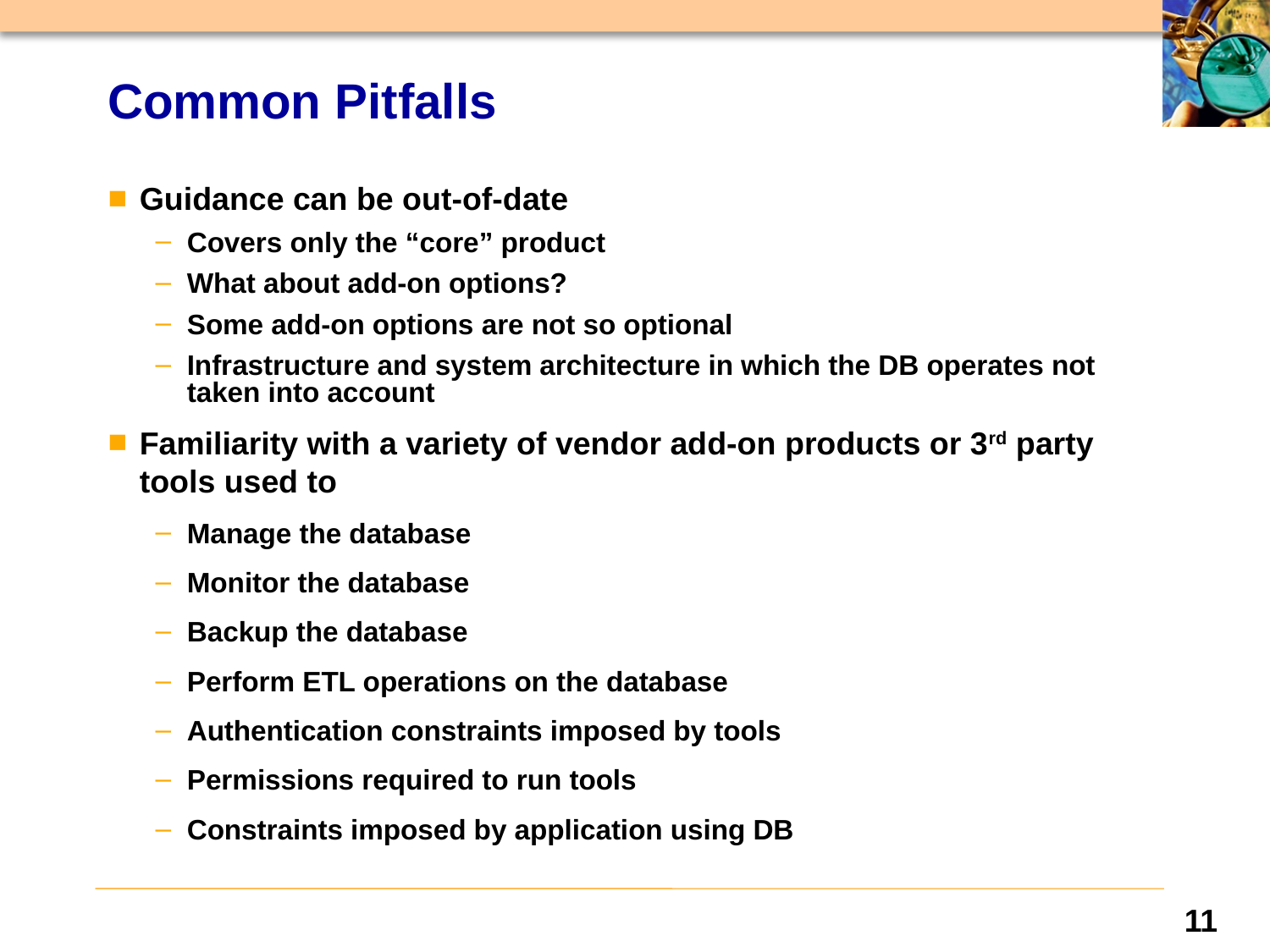

# Common Pitfalls
Guidance can be out-of-date
Covers only the “core” product
What about add-on options?
Some add-on options are not so optional
Infrastructure and system architecture in which the DB operates not taken into account
Familiarity with a variety of vendor add-on products or 3rd party tools used to
Manage the database
Monitor the database
Backup the database
Perform ETL operations on the database
Authentication constraints imposed by tools
Permissions required to run tools
Constraints imposed by application using DB